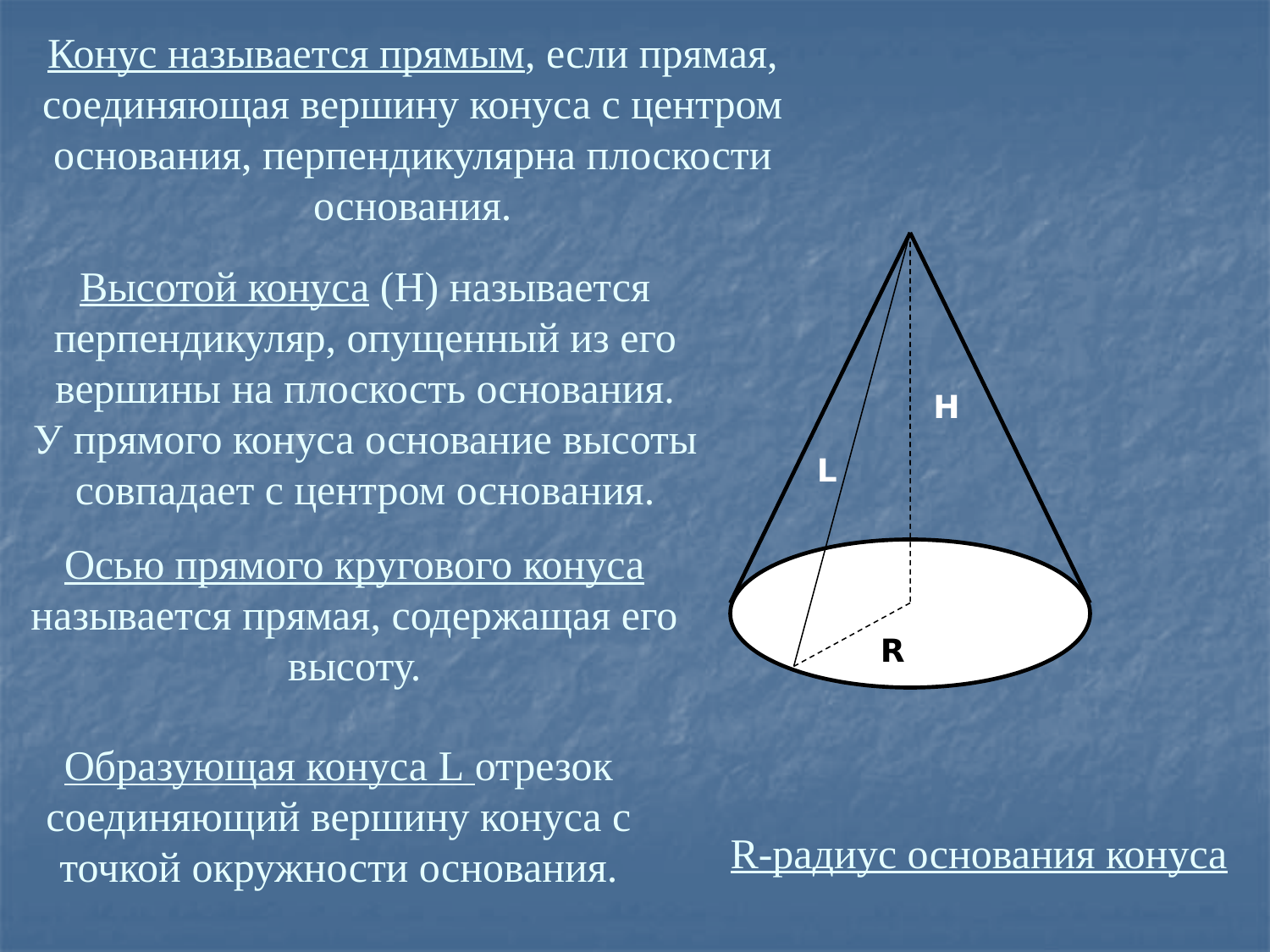

Конус называется прямым, если прямая, соединяющая вершину конуса с центром основания, перпендикулярна плоскости основания.

Высотой конуса (H) называется перпендикуляр, опущенный из его вершины на плоскость основания.
У прямого конуса основание высоты совпадает с центром основания.
H
L
Осью прямого кругового конуса называется прямая, содержащая его высоту.

R
Образующая конуса L отрезок соединяющий вершину конуса с точкой окружности основания.
R-радиус основания конуса